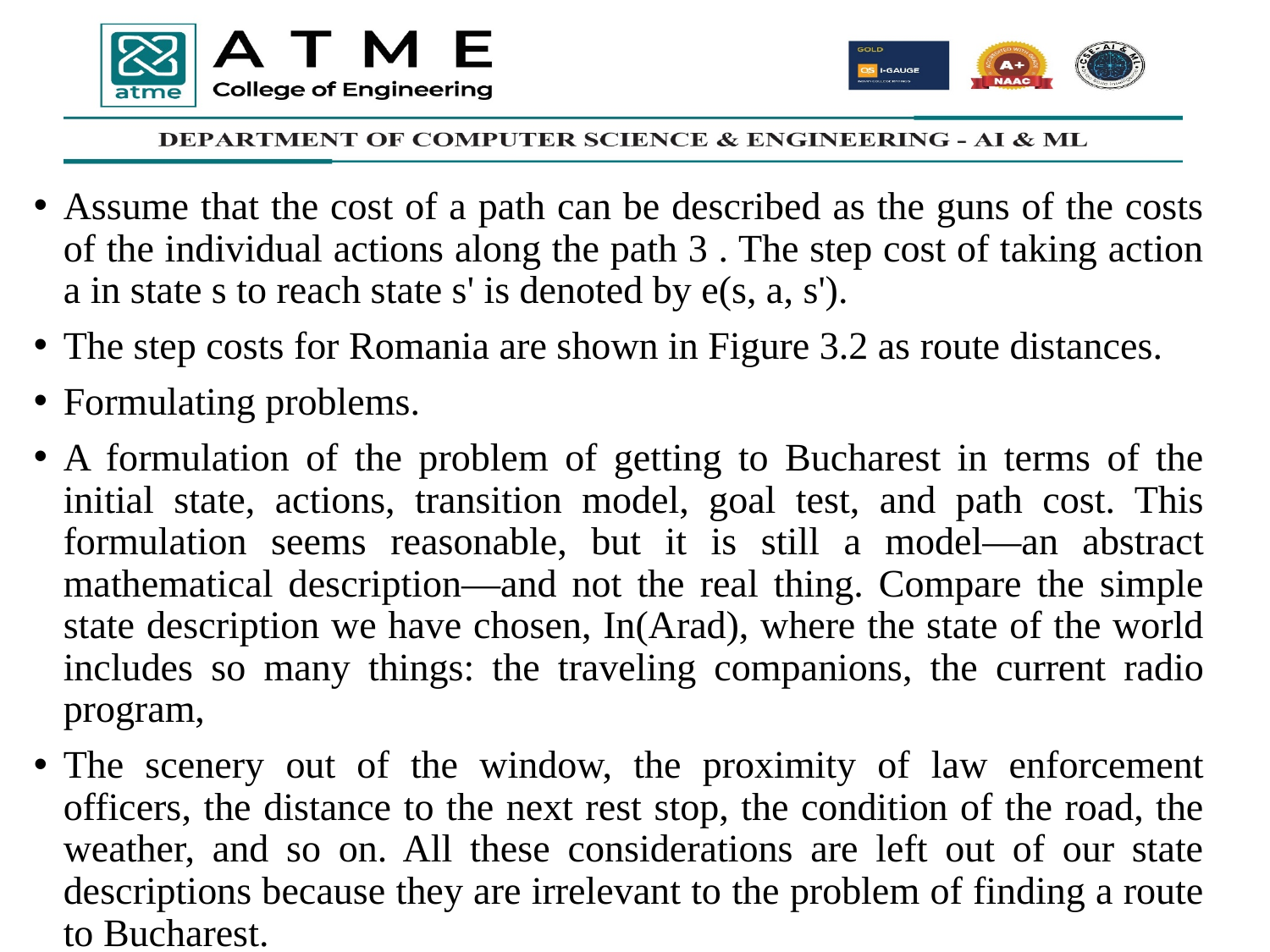

Assume that the cost of a path can be described as the guns of the costs of the individual actions along the path 3 . The step cost of taking action a in state s to reach state s' is denoted by e(s, a, s').
The step costs for Romania are shown in Figure 3.2 as route distances.
Formulating problems.
A formulation of the problem of getting to Bucharest in terms of the initial state, actions, transition model, goal test, and path cost. This formulation seems reasonable, but it is still a model—an abstract mathematical description—and not the real thing. Compare the simple state description we have chosen, In(Arad), where the state of the world includes so many things: the traveling companions, the current radio program,
The scenery out of the window, the proximity of law enforcement officers, the distance to the next rest stop, the condition of the road, the weather, and so on. All these considerations are left out of our state descriptions because they are irrelevant to the problem of finding a route to Bucharest.